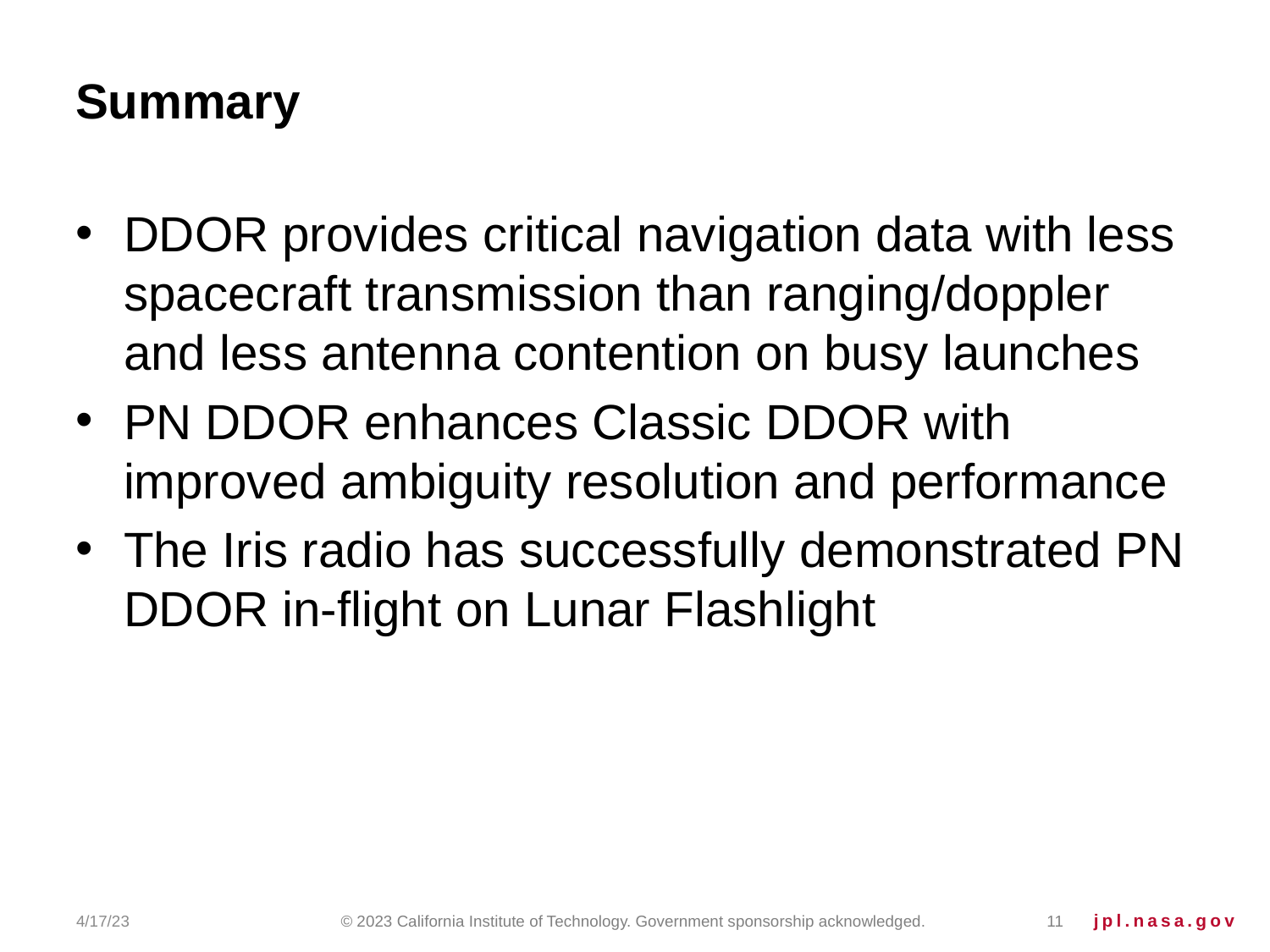

# Summary
DDOR provides critical navigation data with less spacecraft transmission than ranging/doppler and less antenna contention on busy launches
PN DDOR enhances Classic DDOR with improved ambiguity resolution and performance
The Iris radio has successfully demonstrated PN DDOR in-flight on Lunar Flashlight

4/17/23
© 2023 California Institute of Technology. Government sponsorship acknowledged.
11